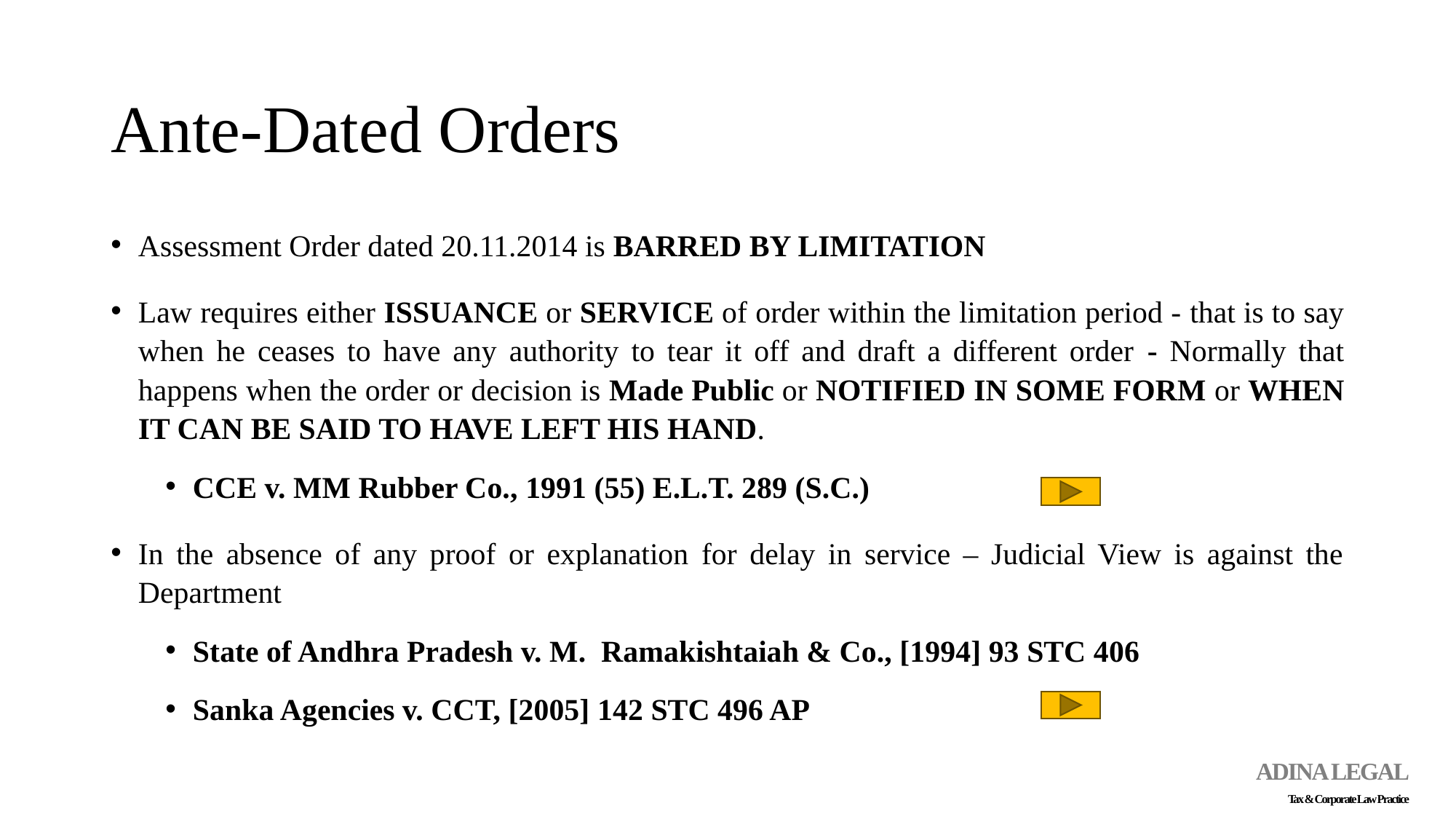

# Ante-Dated Orders
Assessment Order dated 20.11.2014 is BARRED BY LIMITATION
Law requires either ISSUANCE or SERVICE of order within the limitation period - that is to say when he ceases to have any authority to tear it off and draft a different order - Normally that happens when the order or decision is Made Public or NOTIFIED IN SOME FORM or WHEN IT CAN BE SAID TO HAVE LEFT HIS HAND.
CCE v. MM Rubber Co., 1991 (55) E.L.T. 289 (S.C.)
In the absence of any proof or explanation for delay in service – Judicial View is against the Department
State of Andhra Pradesh v. M.  Ramakishtaiah & Co., [1994] 93 STC 406
Sanka Agencies v. CCT, [2005] 142 STC 496 AP